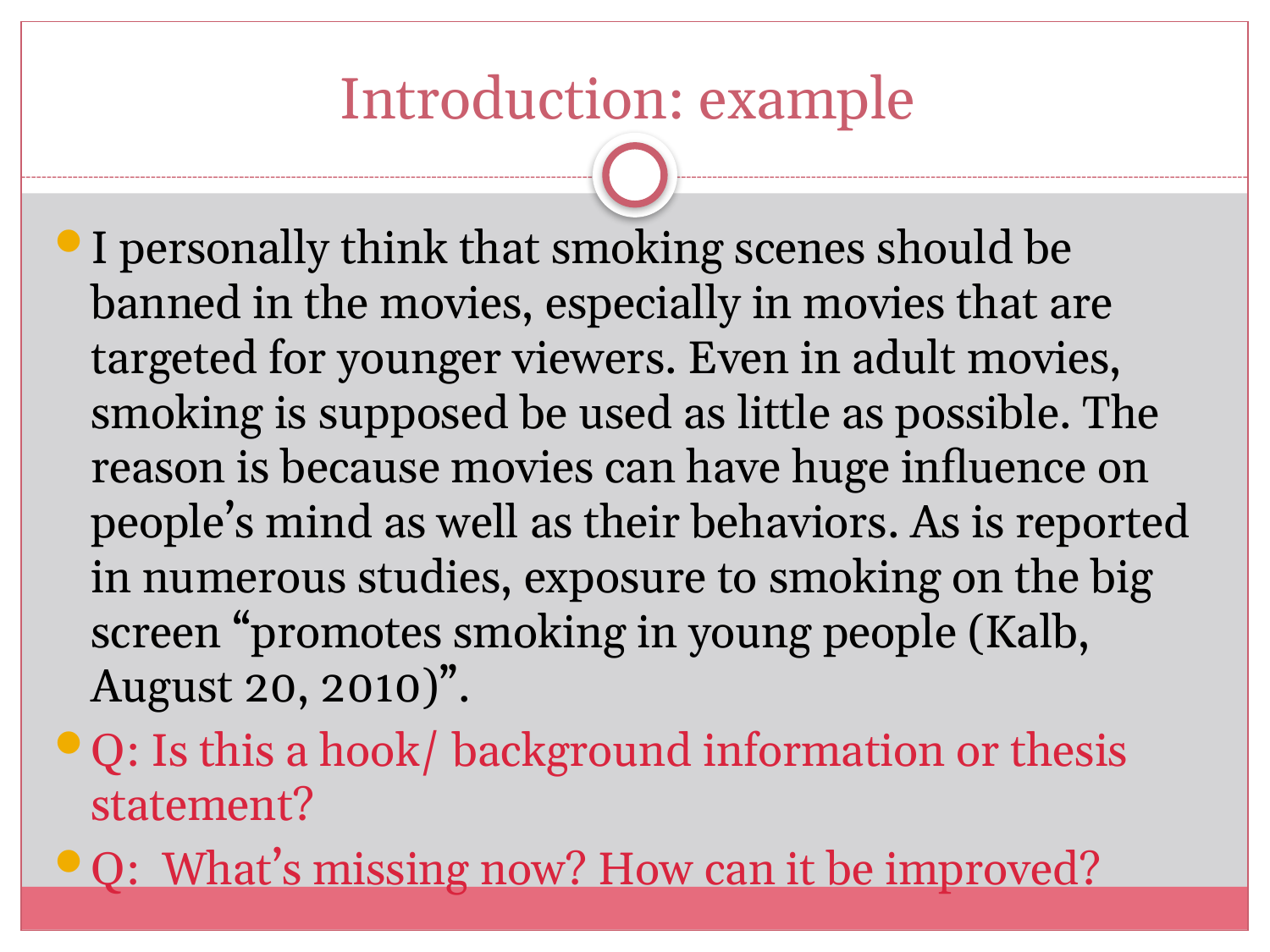

# Introduction: example
I personally think that smoking scenes should be banned in the movies, especially in movies that are targeted for younger viewers. Even in adult movies, smoking is supposed be used as little as possible. The reason is because movies can have huge influence on people’s mind as well as their behaviors. As is reported in numerous studies, exposure to smoking on the big screen “promotes smoking in young people (Kalb, August 20, 2010)”.
Q: Is this a hook/ background information or thesis statement?
Q:  What’s missing now? How can it be improved?